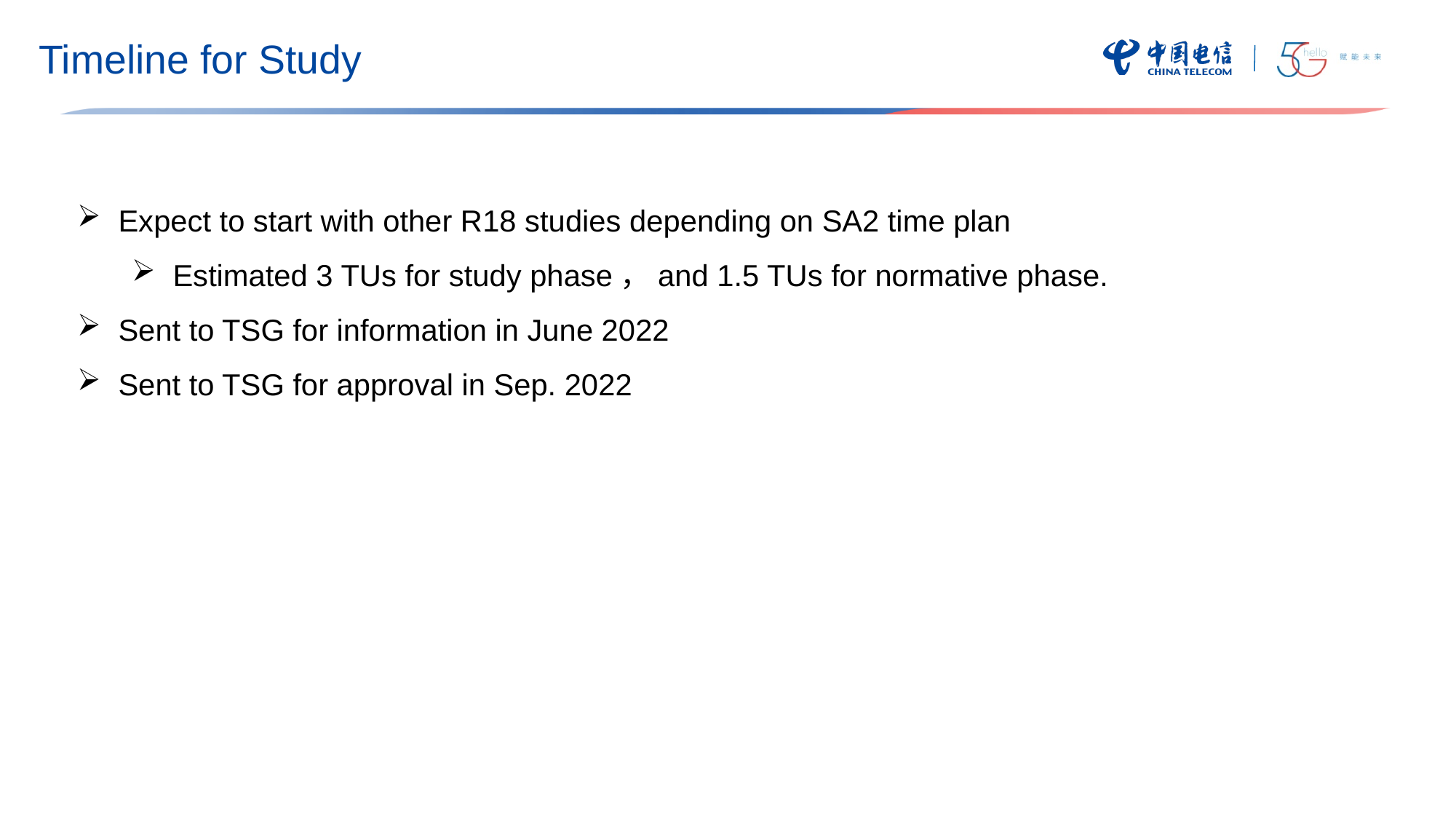

Timeline for Study
Expect to start with other R18 studies depending on SA2 time plan
Estimated 3 TUs for study phase，and 1.5 TUs for normative phase.
Sent to TSG for information in June 2022
Sent to TSG for approval in Sep. 2022